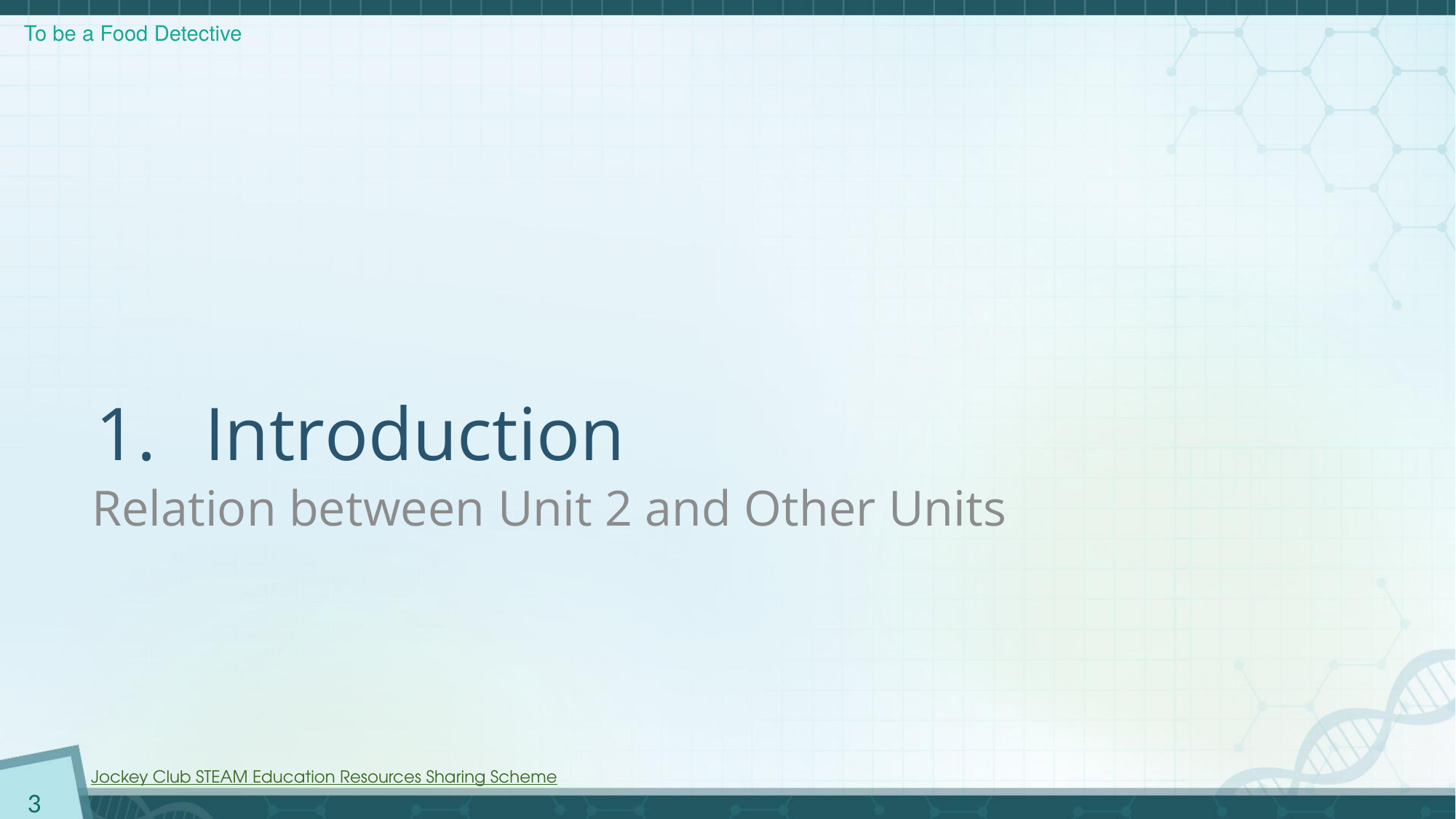

Introduction
Relation between Unit 2 and Other Units

3